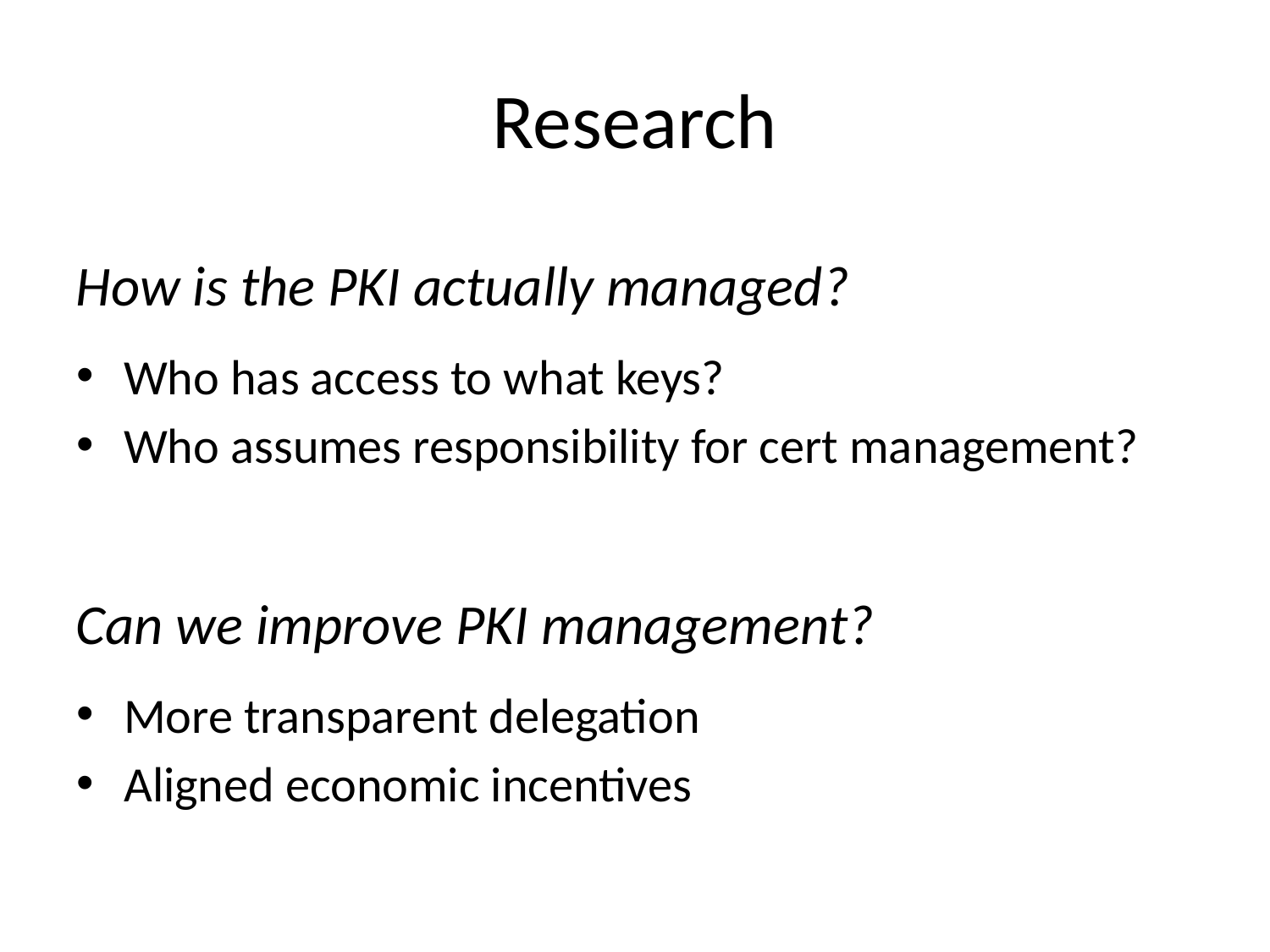

# Research
How is the PKI actually managed?
Who has access to what keys?
Who assumes responsibility for cert management?
Can we improve PKI management?
More transparent delegation
Aligned economic incentives